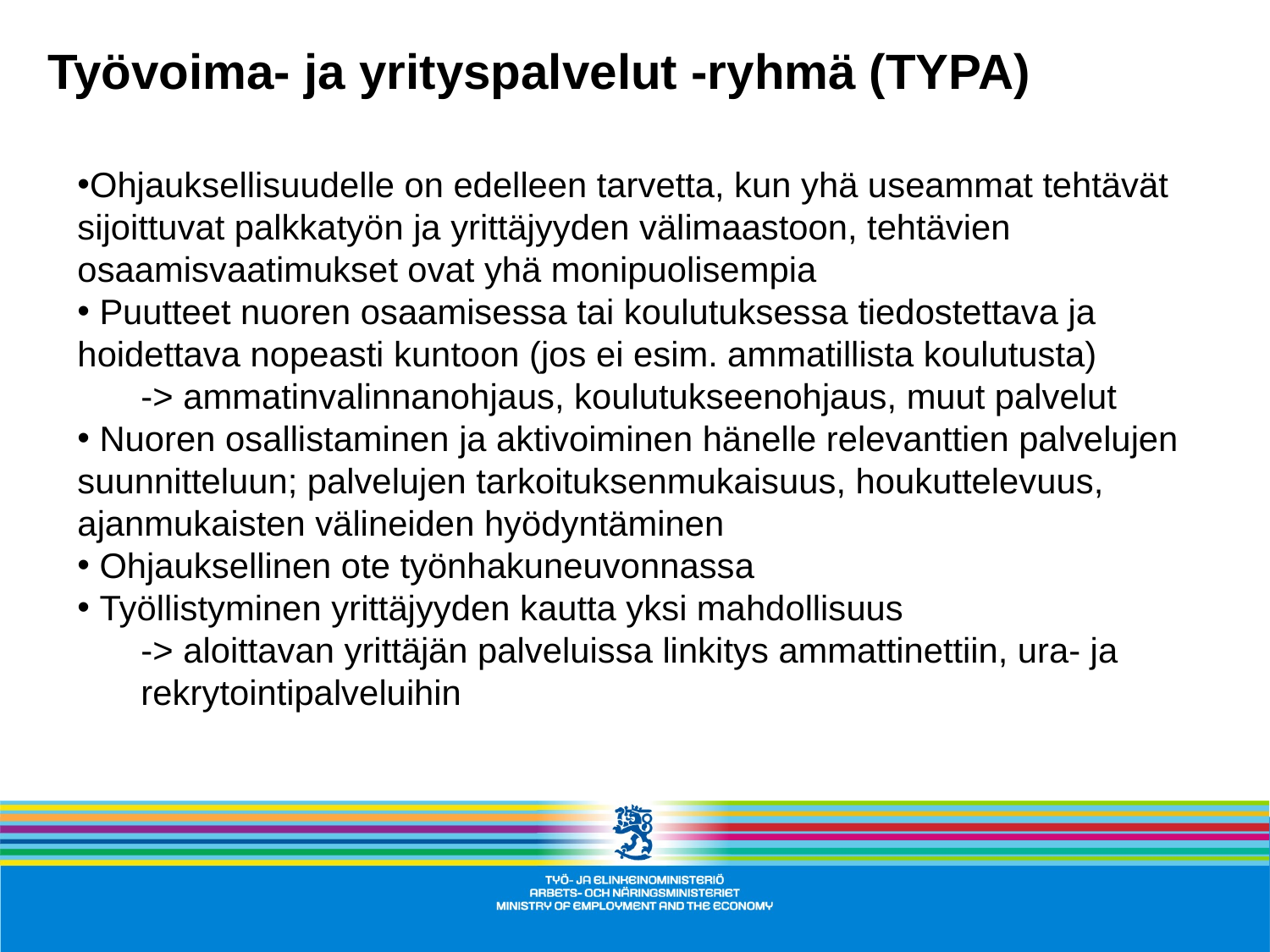

Työvoima- ja yrityspalvelut -ryhmä (TYPA)

Ohjauksellisuudelle on edelleen tarvetta, kun yhä useammat tehtävät sijoittuvat palkkatyön ja yrittäjyyden välimaastoon, tehtävien osaamisvaatimukset ovat yhä monipuolisempia
 Puutteet nuoren osaamisessa tai koulutuksessa tiedostettava ja hoidettava nopeasti kuntoon (jos ei esim. ammatillista koulutusta)
-> ammatinvalinnanohjaus, koulutukseenohjaus, muut palvelut
 Nuoren osallistaminen ja aktivoiminen hänelle relevanttien palvelujen suunnitteluun; palvelujen tarkoituksenmukaisuus, houkuttelevuus, ajanmukaisten välineiden hyödyntäminen
 Ohjauksellinen ote työnhakuneuvonnassa
 Työllistyminen yrittäjyyden kautta yksi mahdollisuus
-> aloittavan yrittäjän palveluissa linkitys ammattinettiin, ura- ja rekrytointipalveluihin